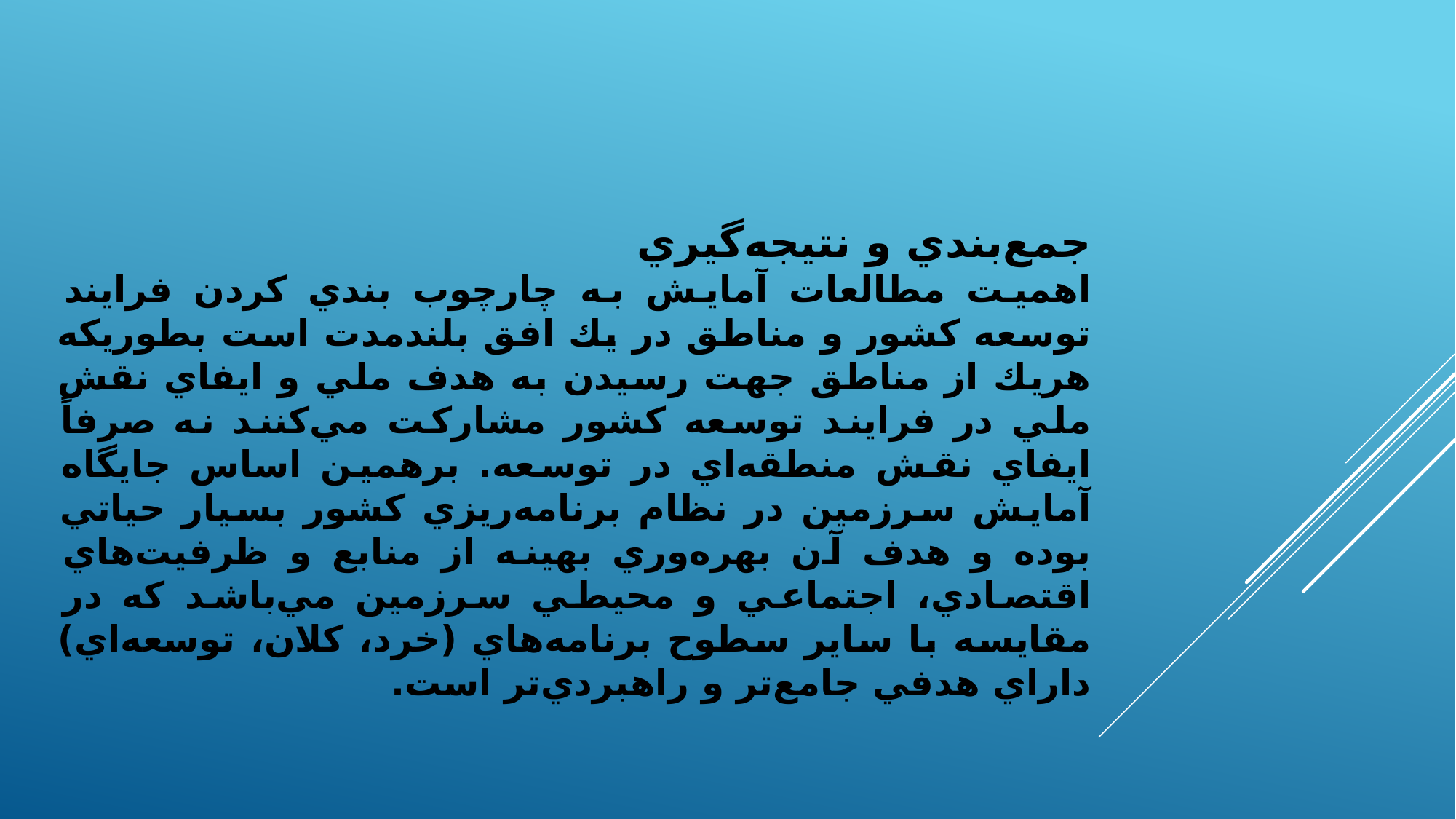

جمع‌بندي و نتيجه‌گيري
اهميت مطالعات آمايش به چارچوب بندي كردن فرايند توسعه كشور و مناطق در يك افق بلندمدت است بطوريكه هريك از مناطق جهت رسيدن به هدف ملي و ايفاي نقش ملي در فرايند توسعه كشور مشاركت مي‌كنند نه صرفاً ايفاي نقش منطقه‌اي در توسعه. برهمين اساس جايگاه آمايش سرزمين در نظام برنامه‌ريزي كشور بسيار حياتي بوده و هدف آن بهره‌وري بهينه از منابع و ظرفيت‌هاي اقتصادي، اجتماعي و محيطي سرزمين مي‌باشد كه در مقايسه با ساير سطوح برنامه‌هاي (خرد، كلان، توسعه‌اي) داراي هدفي جامع‌تر و راهبردي‌تر است.